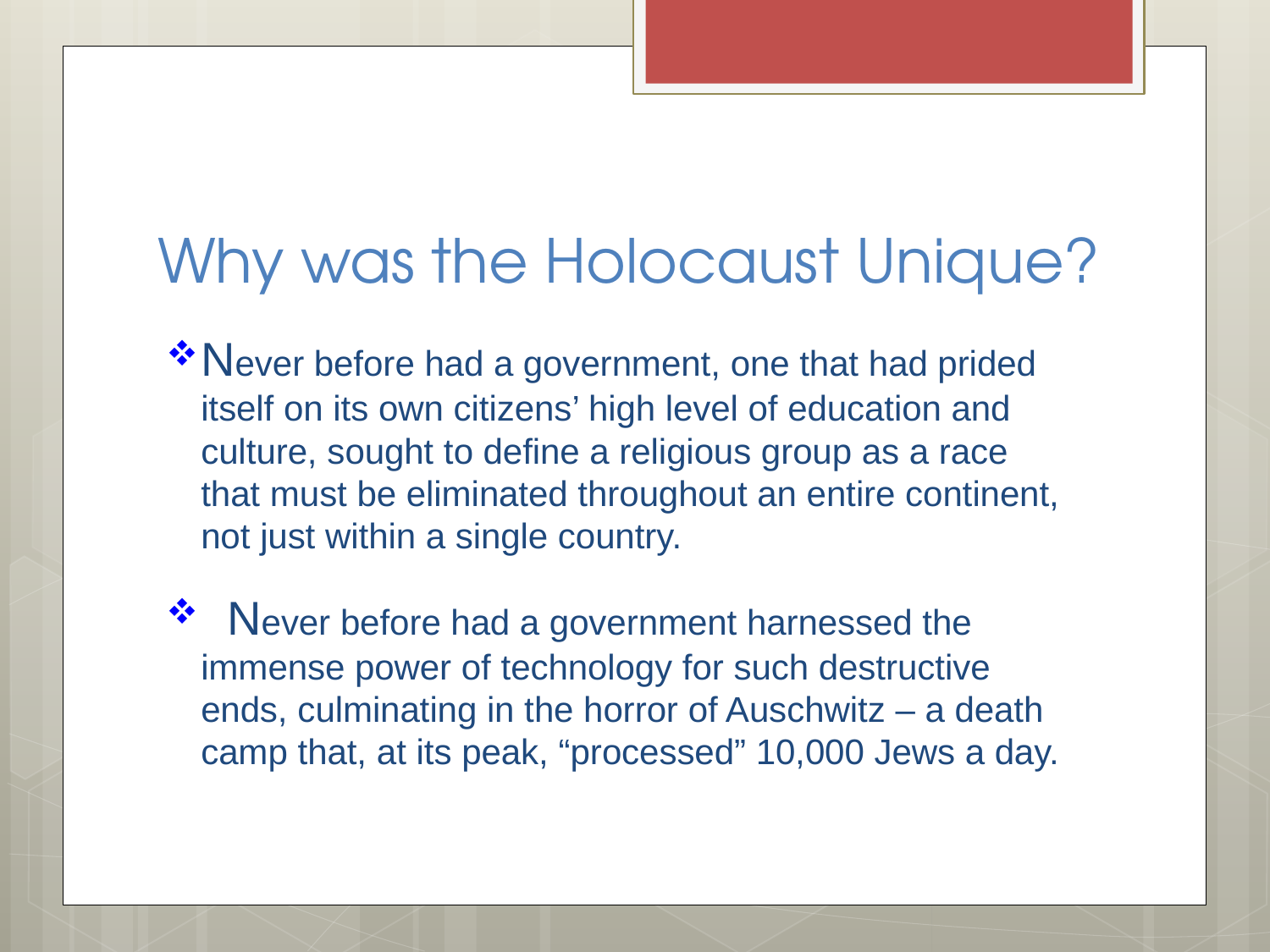

# Why was the Holocaust Unique?
Never before had a government, one that had prided itself on its own citizens’ high level of education and culture, sought to define a religious group as a race that must be eliminated throughout an entire continent, not just within a single country.

  Never before had a government harnessed the immense power of technology for such destructive ends, culminating in the horror of Auschwitz – a death camp that, at its peak, “processed” 10,000 Jews a day.